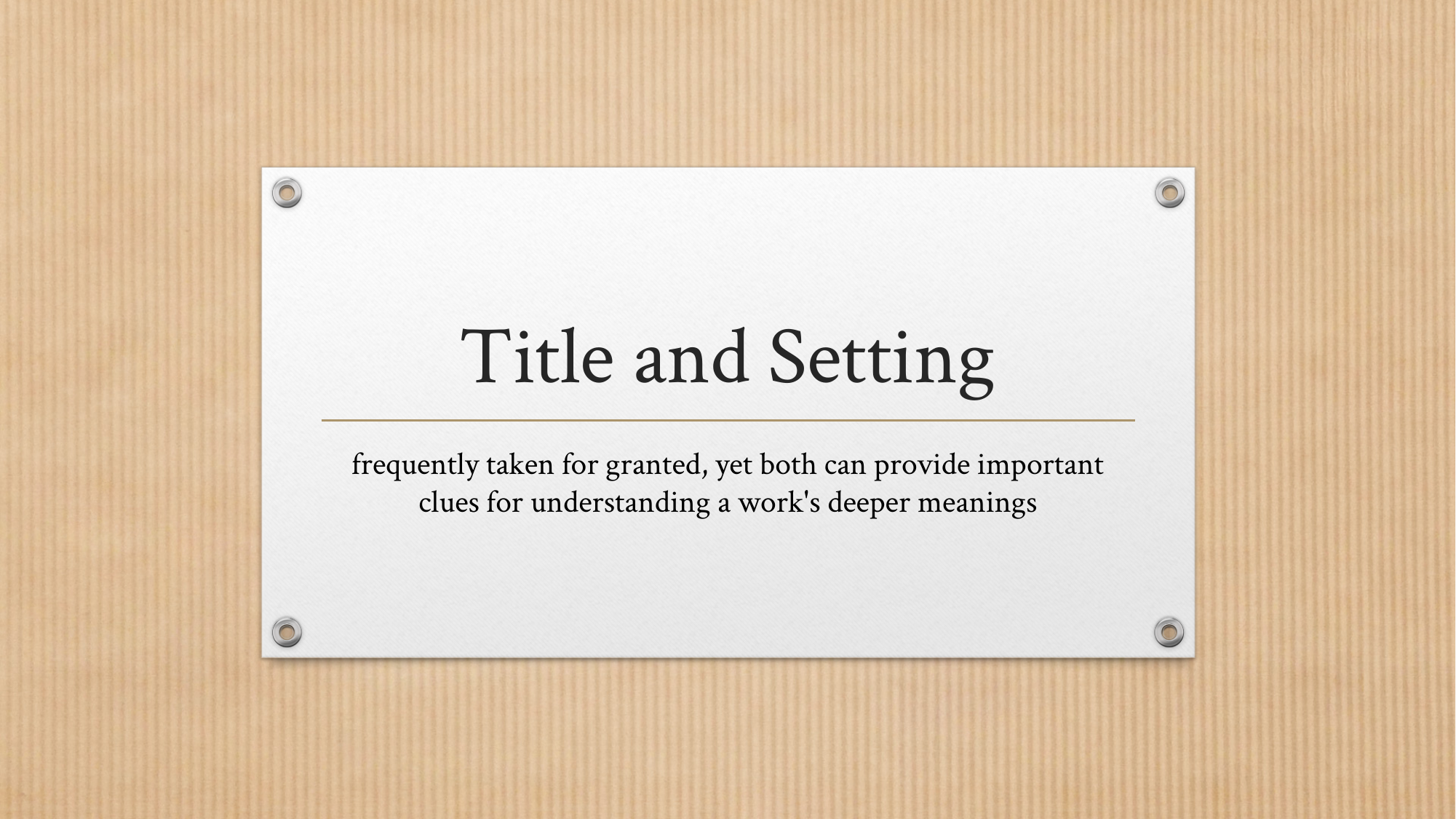

# Title and Setting
frequently taken for granted, yet both can provide important clues for understanding a work's deeper meanings